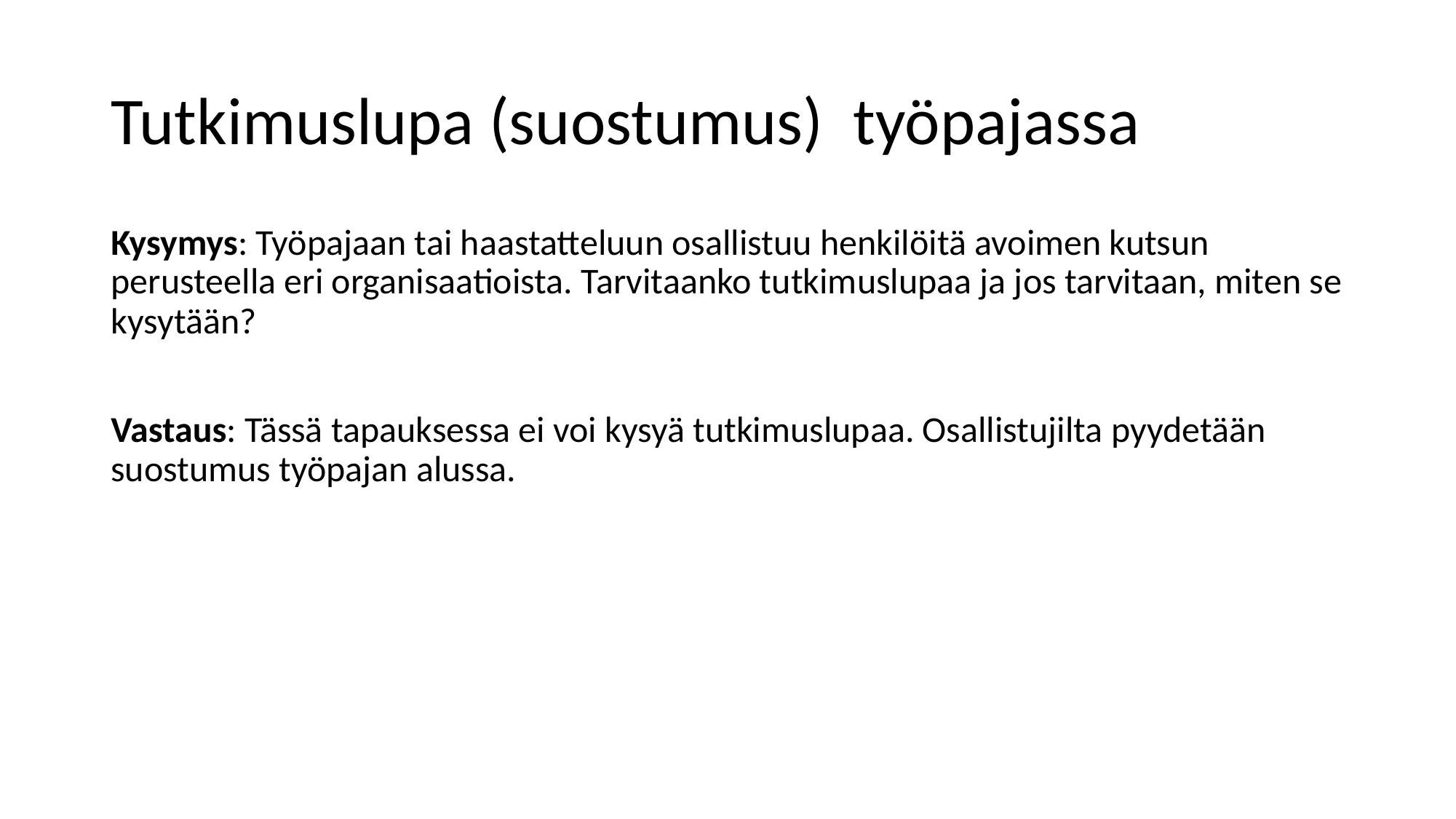

# Tutkimuslupa (suostumus)  työpajassa
Kysymys: Työpajaan tai haastatteluun osallistuu henkilöitä avoimen kutsun perusteella eri organisaatioista. Tarvitaanko tutkimuslupaa ja jos tarvitaan, miten se kysytään?

Vastaus: Tässä tapauksessa ei voi kysyä tutkimuslupaa. Osallistujilta pyydetään suostumus työpajan alussa.